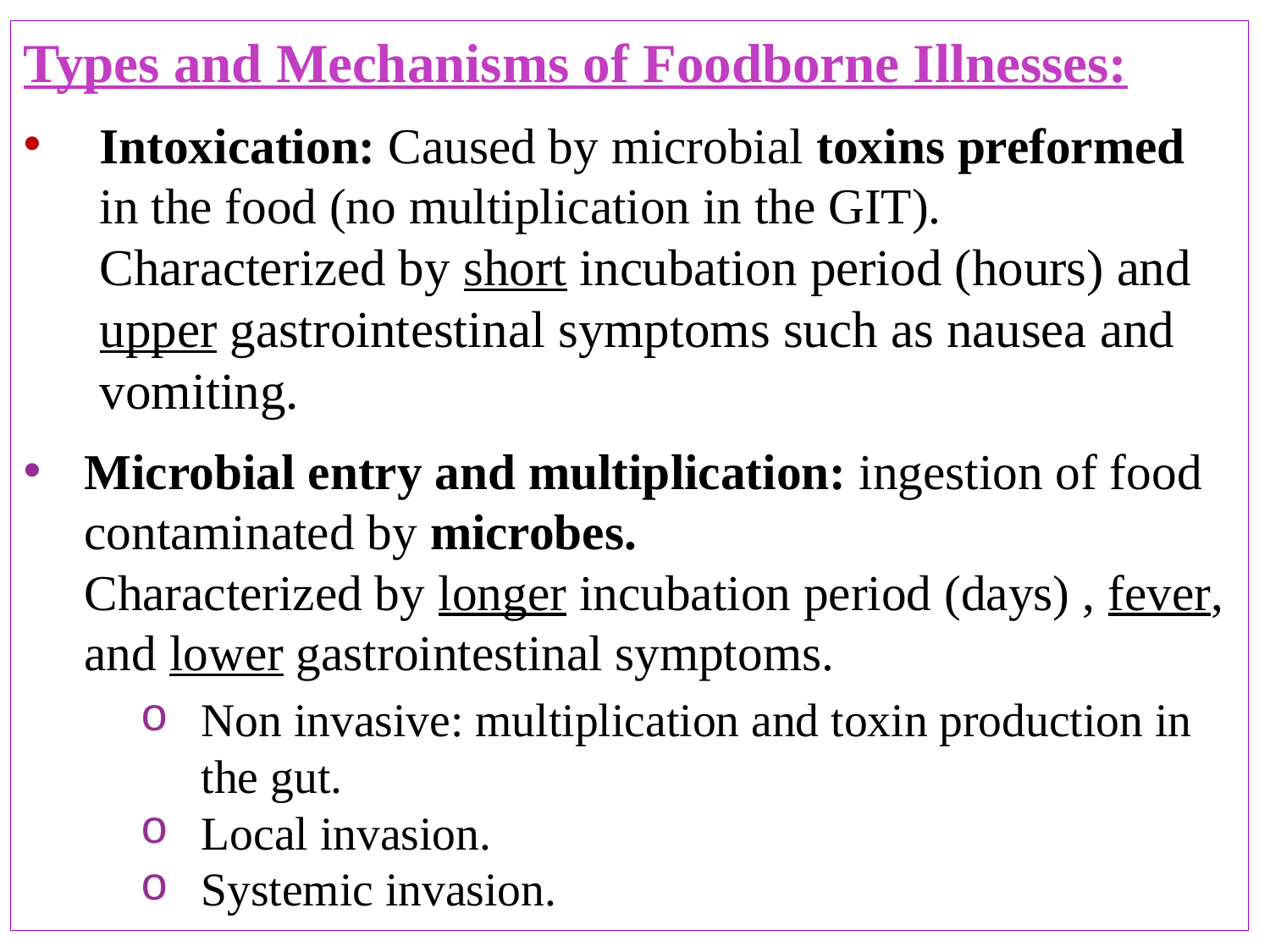

Types and Mechanisms of Foodborne Illnesses:
Intoxication: Caused by microbial toxins preformed in the food (no multiplication in the GIT). Characterized by short incubation period (hours) and upper gastrointestinal symptoms such as nausea and vomiting.
Microbial entry and multiplication: ingestion of food contaminated by microbes.                                   Characterized by longer incubation period (days) , fever, and lower gastrointestinal symptoms.
Non invasive: multiplication and toxin production in the gut.
Local invasion.
Systemic invasion.
# N